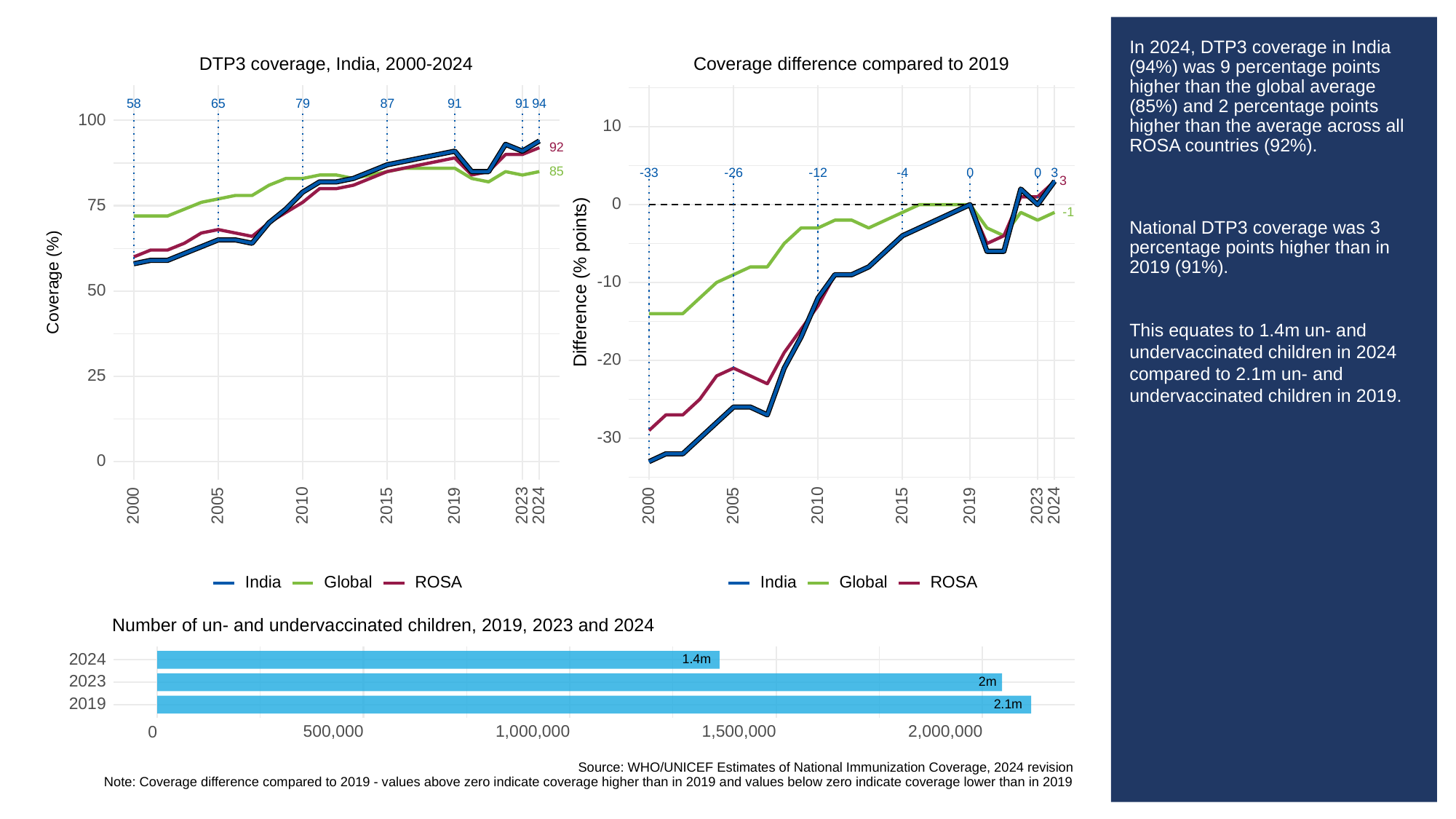

# In 2024, DTP3 coverage in India (94%) was 9 percentage points higher than the global average (85%) and 2 percentage points higher than the average across all ROSA countries (92%).

National DTP3 coverage was 3 percentage points higher than in 2019 (91%).

This equates to 1.4m un- and undervaccinated children in 2024 compared to 2.1m un- and undervaccinated children in 2019.

Coverage difference compared to 2019
DTP3 coverage, India, 2000-2024

58
65
79
87
91
91
94

100

10

92

85

-33
3
-26
0
0
-12
-4
3

0
75

-1

Difference (% points)
Coverage (%)
-10

50

-20

25

-30

0

2023
2023
2000
2005
2010
2015
2019
2024
2000
2005
2010
2015
2019
2024
ROSA
ROSA
Global
Global
India
India

Number of un- and undervaccinated children, 2019, 2023 and 2024

2024
1.4m

2023
2m

2019
2.1m

500,000
1,000,000
1,500,000
2,000,000
0
Source: WHO/UNICEF Estimates of National Immunization Coverage, 2024 revision
Note: Coverage difference compared to 2019 - values above zero indicate coverage higher than in 2019 and values below zero indicate coverage lower than in 2019